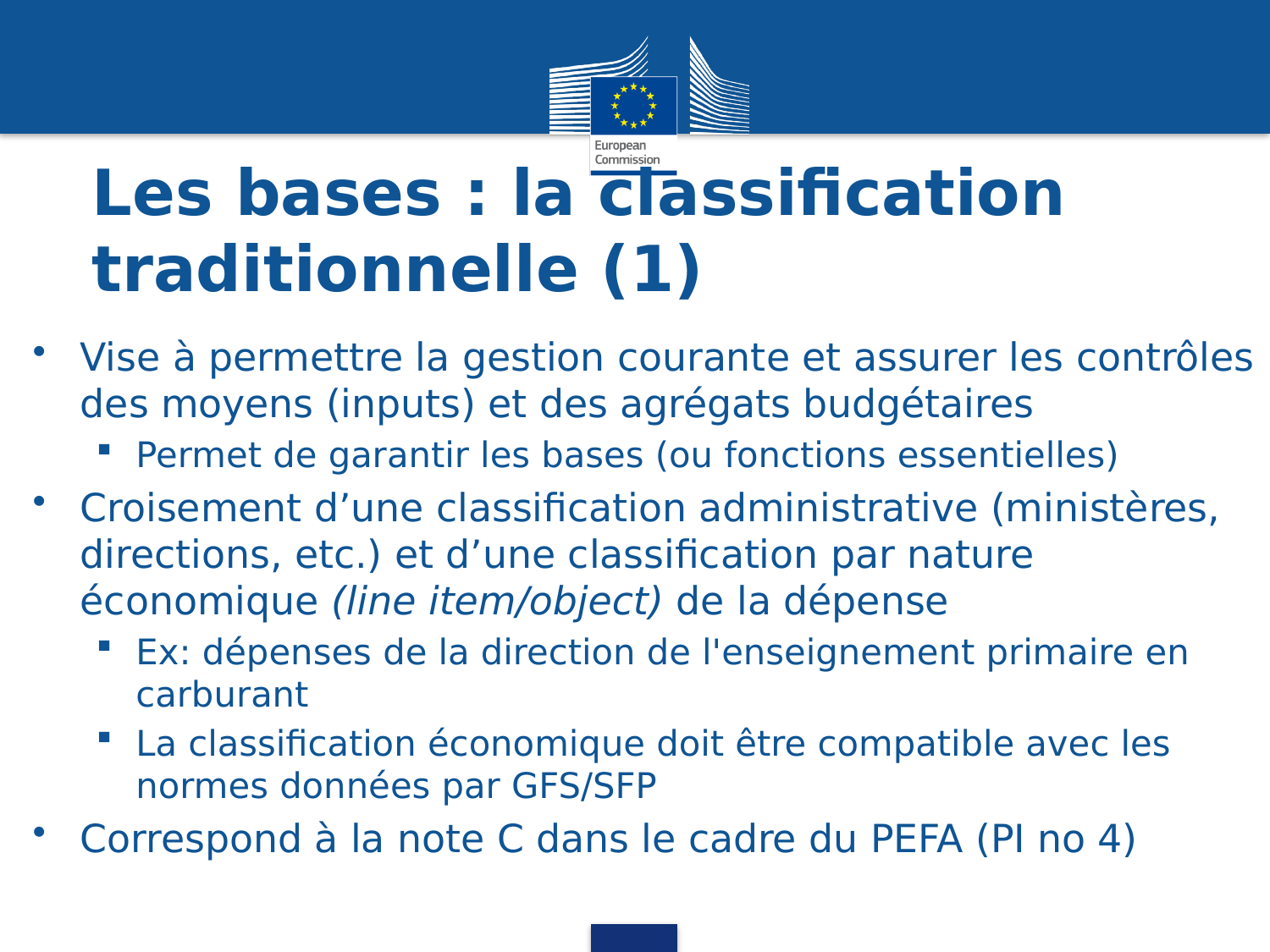

# Les bases : la classification traditionnelle (1)
Vise à permettre la gestion courante et assurer les contrôles des moyens (inputs) et des agrégats budgétaires
Permet de garantir les bases (ou fonctions essentielles)
Croisement d’une classification administrative (ministères, directions, etc.) et d’une classification par nature économique (line item/object) de la dépense
Ex: dépenses de la direction de l'enseignement primaire en carburant
La classification économique doit être compatible avec les normes données par GFS/SFP
Correspond à la note C dans le cadre du PEFA (PI no 4)